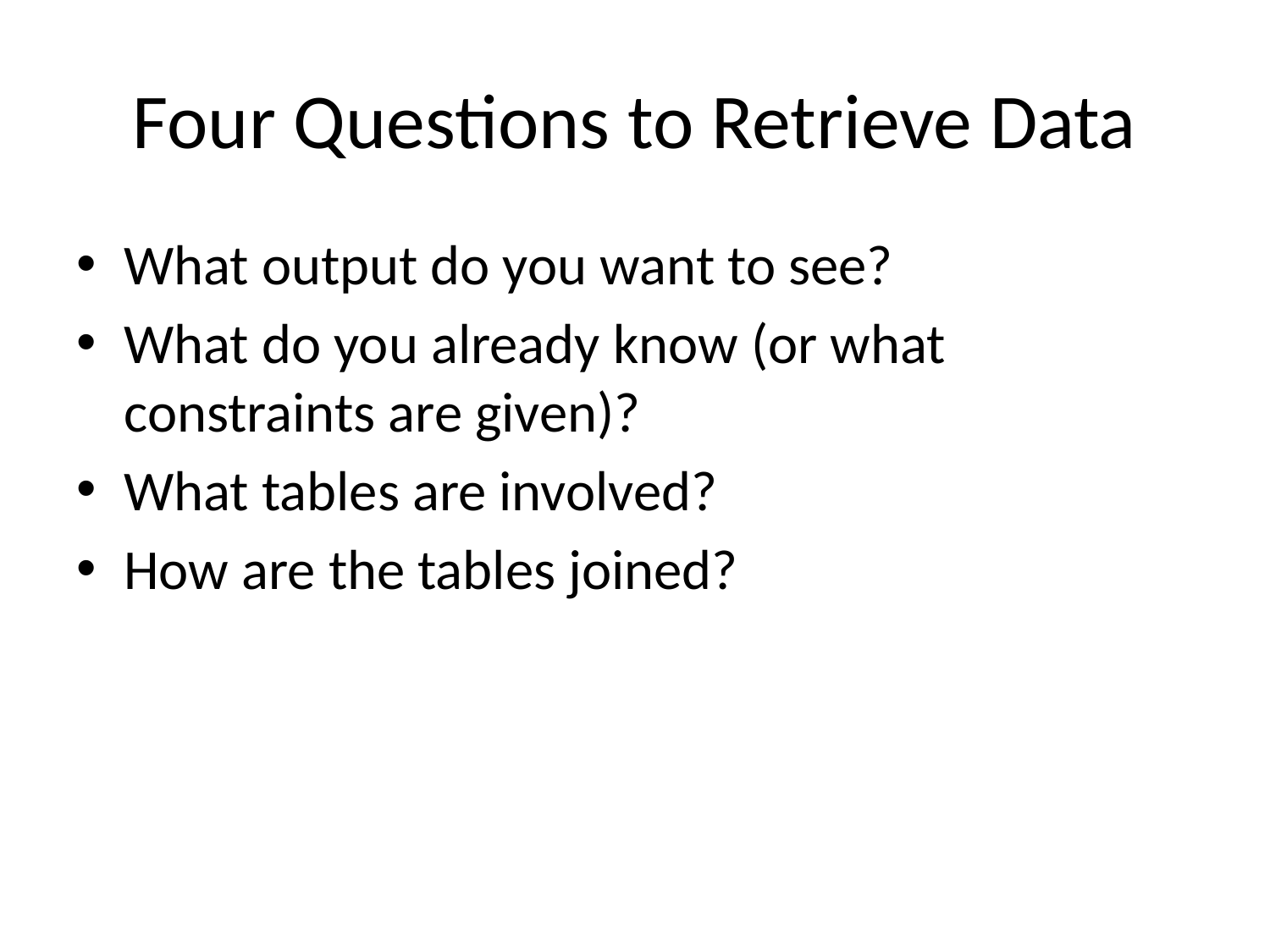

# Four Questions to Retrieve Data
What output do you want to see?
What do you already know (or what constraints are given)?
What tables are involved?
How are the tables joined?